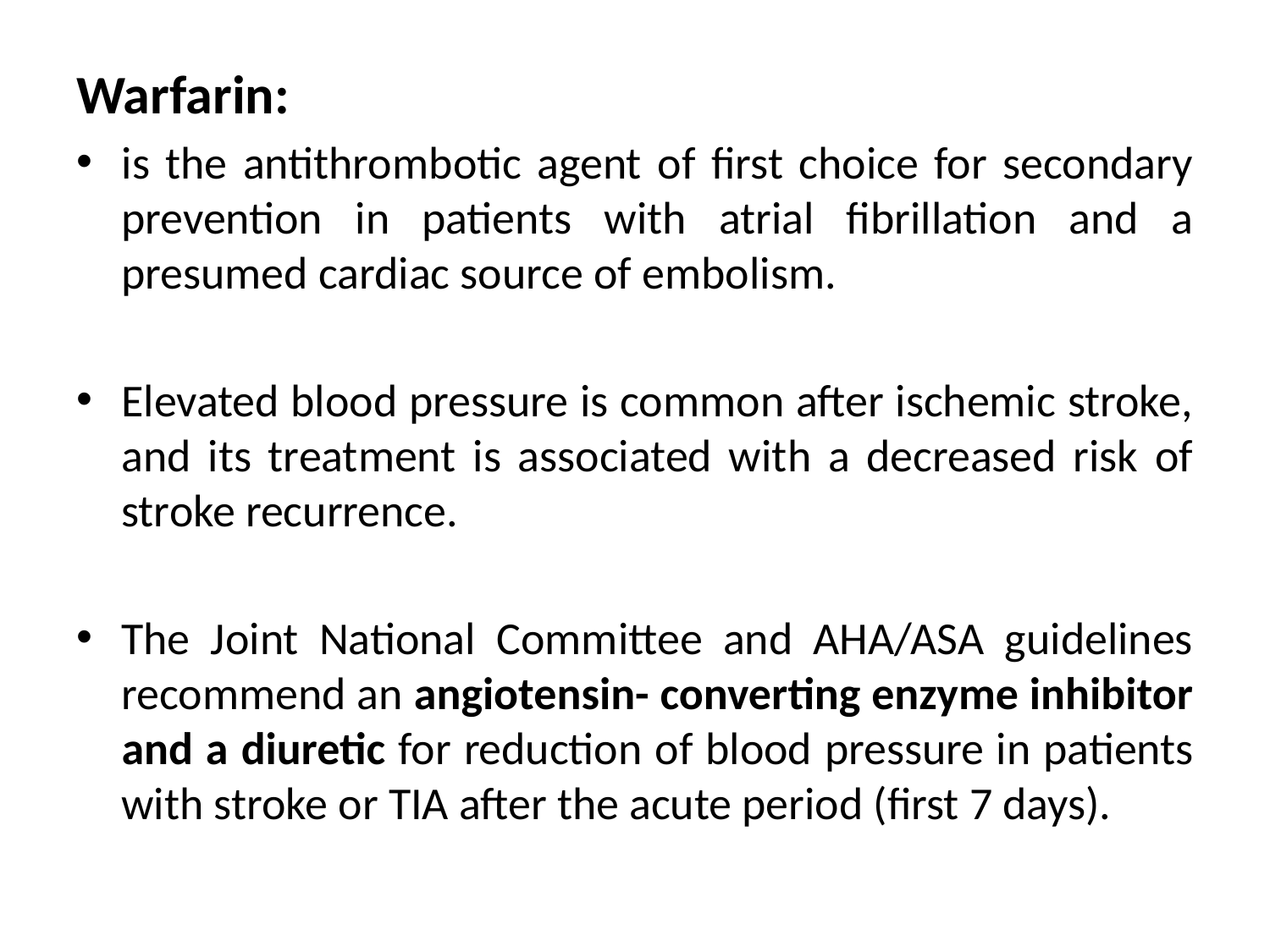

Warfarin:
is the antithrombotic agent of first choice for secondary prevention in patients with atrial fibrillation and a presumed cardiac source of embolism.

Elevated blood pressure is common after ischemic stroke, and its treatment is associated with a decreased risk of stroke recurrence.

The Joint National Committee and AHA/ASA guidelines recommend an angiotensin- converting enzyme inhibitor and a diuretic for reduction of blood pressure in patients with stroke or TIA after the acute period (first 7 days).